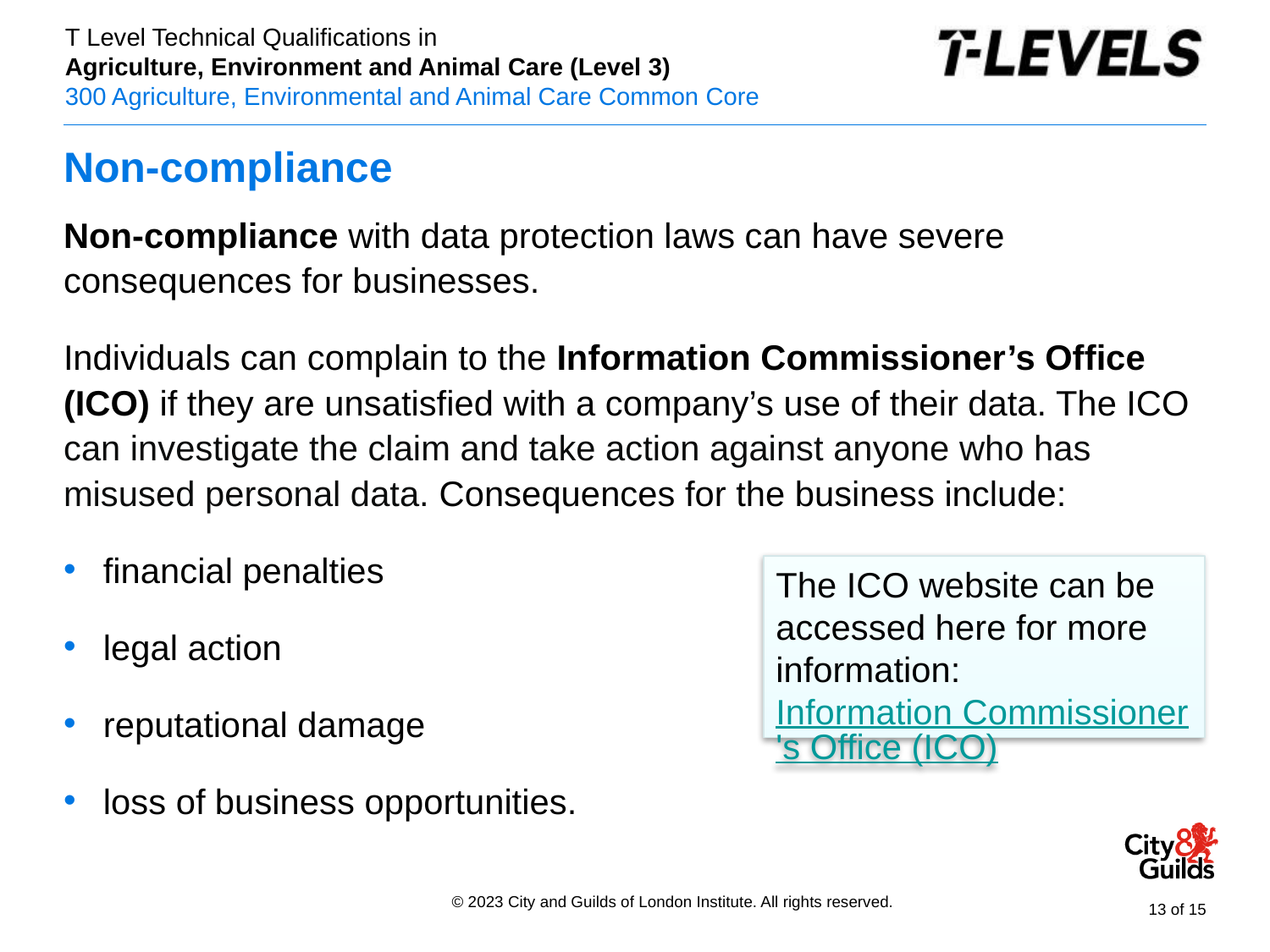

# Non-compliance
Non-compliance with data protection laws can have severe consequences for businesses.
Individuals can complain to the Information Commissioner’s Office (ICO) if they are unsatisfied with a company’s use of their data. The ICO can investigate the claim and take action against anyone who has misused personal data. Consequences for the business include:
financial penalties
legal action
reputational damage
loss of business opportunities.

The ICO website can be accessed here for more information: Information Commissioner's Office (ICO)